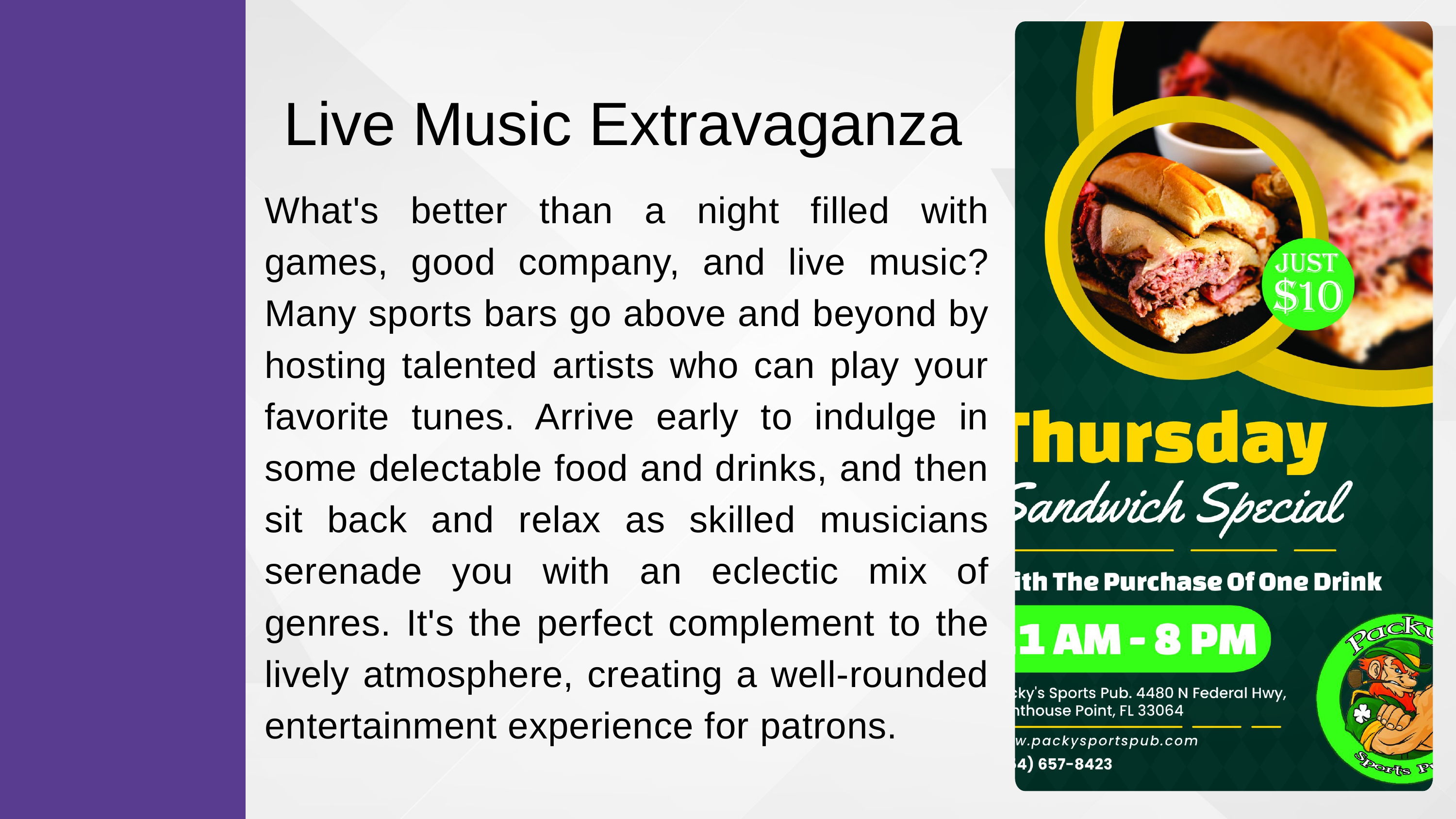

Live Music Extravaganza
What's better than a night filled with games, good company, and live music? Many sports bars go above and beyond by hosting talented artists who can play your favorite tunes. Arrive early to indulge in some delectable food and drinks, and then sit back and relax as skilled musicians serenade you with an eclectic mix of genres. It's the perfect complement to the lively atmosphere, creating a well-rounded entertainment experience for patrons.